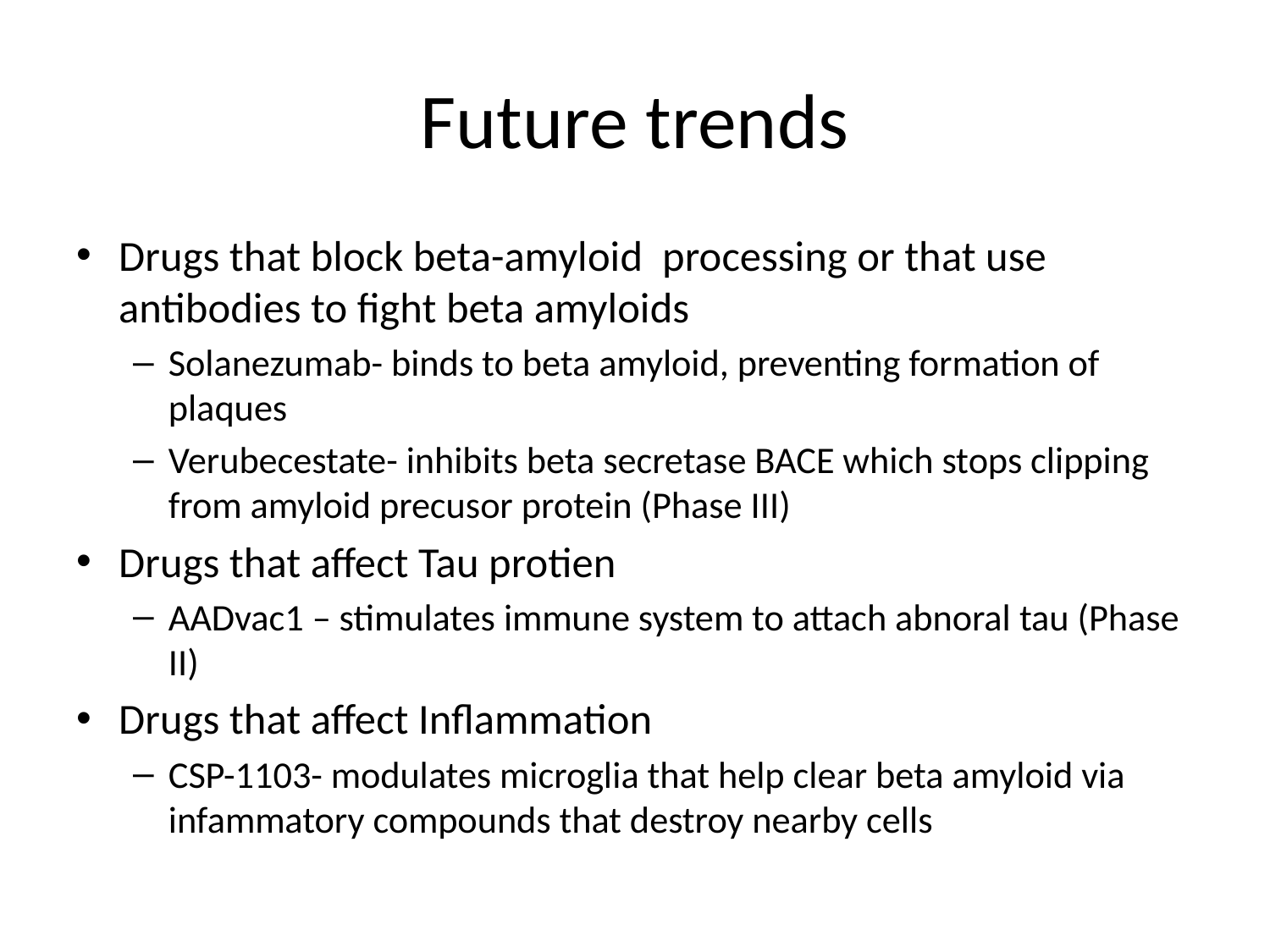

# Future trends
Drugs that block beta-amyloid  processing or that use antibodies to fight beta amyloids
Solanezumab- binds to beta amyloid, preventing formation of plaques
Verubecestate- inhibits beta secretase BACE which stops clipping from amyloid precusor protein (Phase III)
Drugs that affect Tau protien
AADvac1 – stimulates immune system to attach abnoral tau (Phase II)
Drugs that affect Inflammation
CSP-1103- modulates microglia that help clear beta amyloid via infammatory compounds that destroy nearby cells